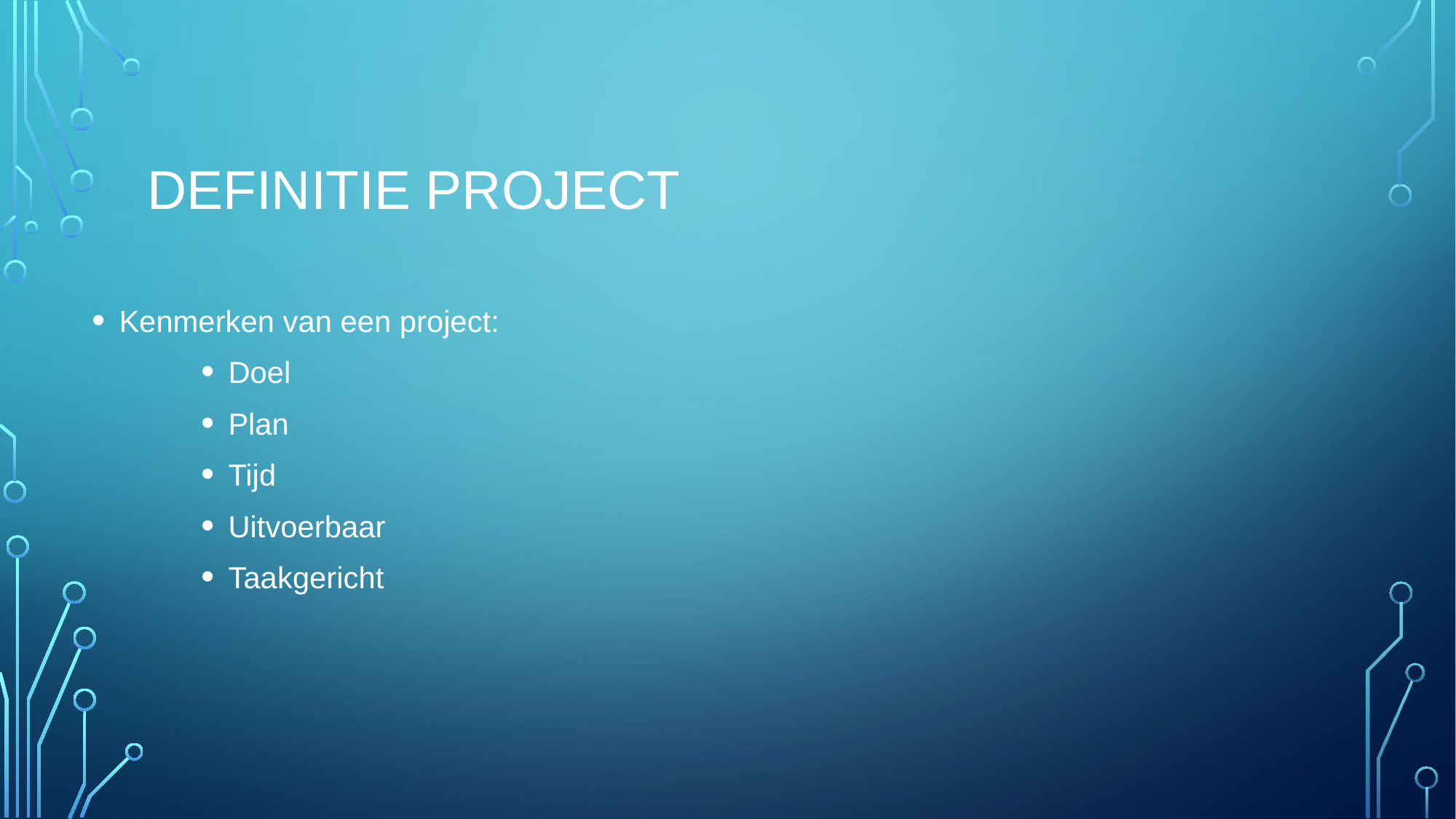

# Definitie project
Kenmerken van een project:
Doel
Plan
Tijd
Uitvoerbaar
Taakgericht